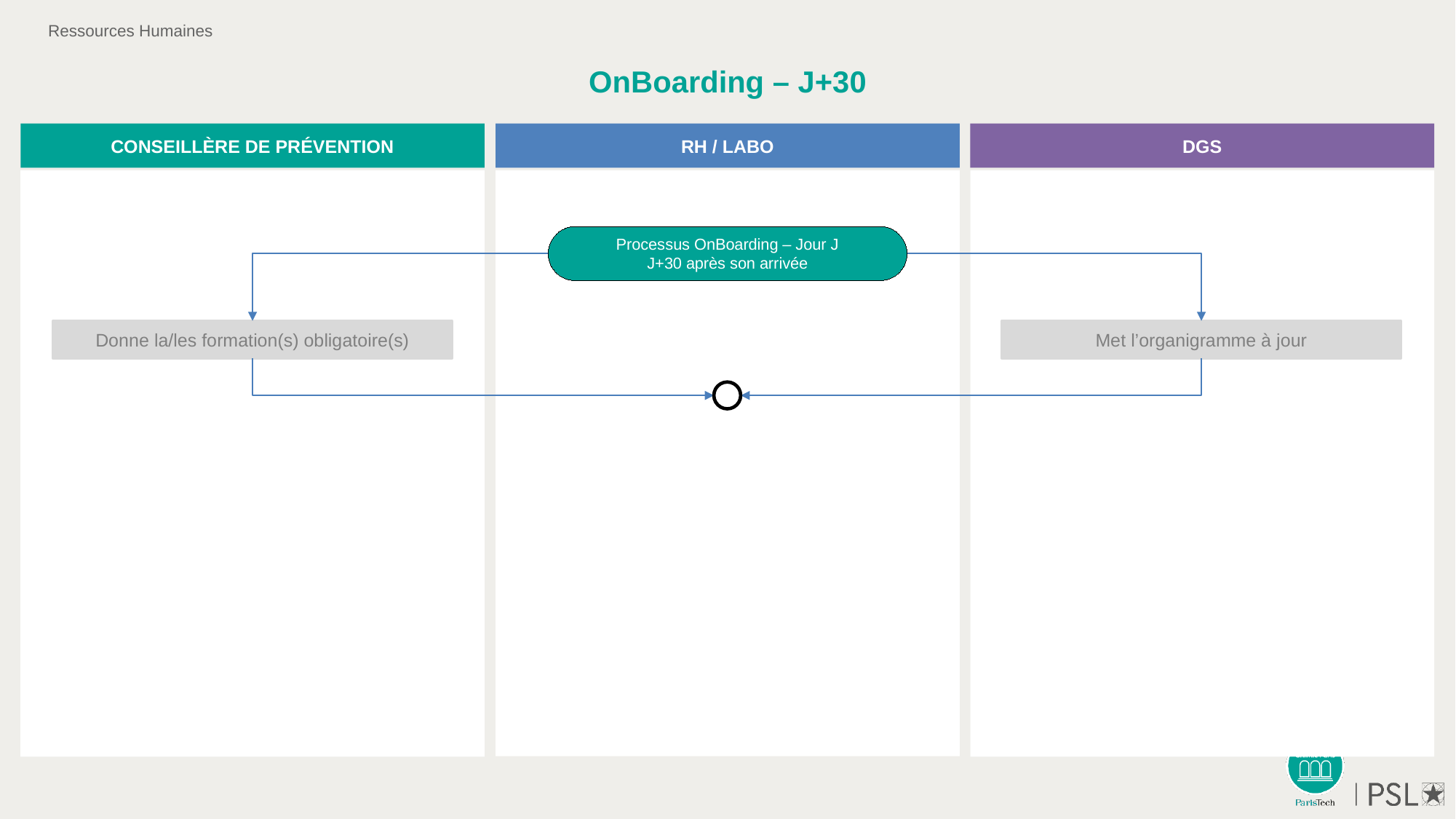

Ressources Humaines
# OnBoarding – J+30
DGS

CONSEILLÈRE DE PRÉVENTION

RH / LABO

Processus OnBoarding – Jour J
J+30 après son arrivée
Donne la/les formation(s) obligatoire(s)
Met l’organigramme à jour